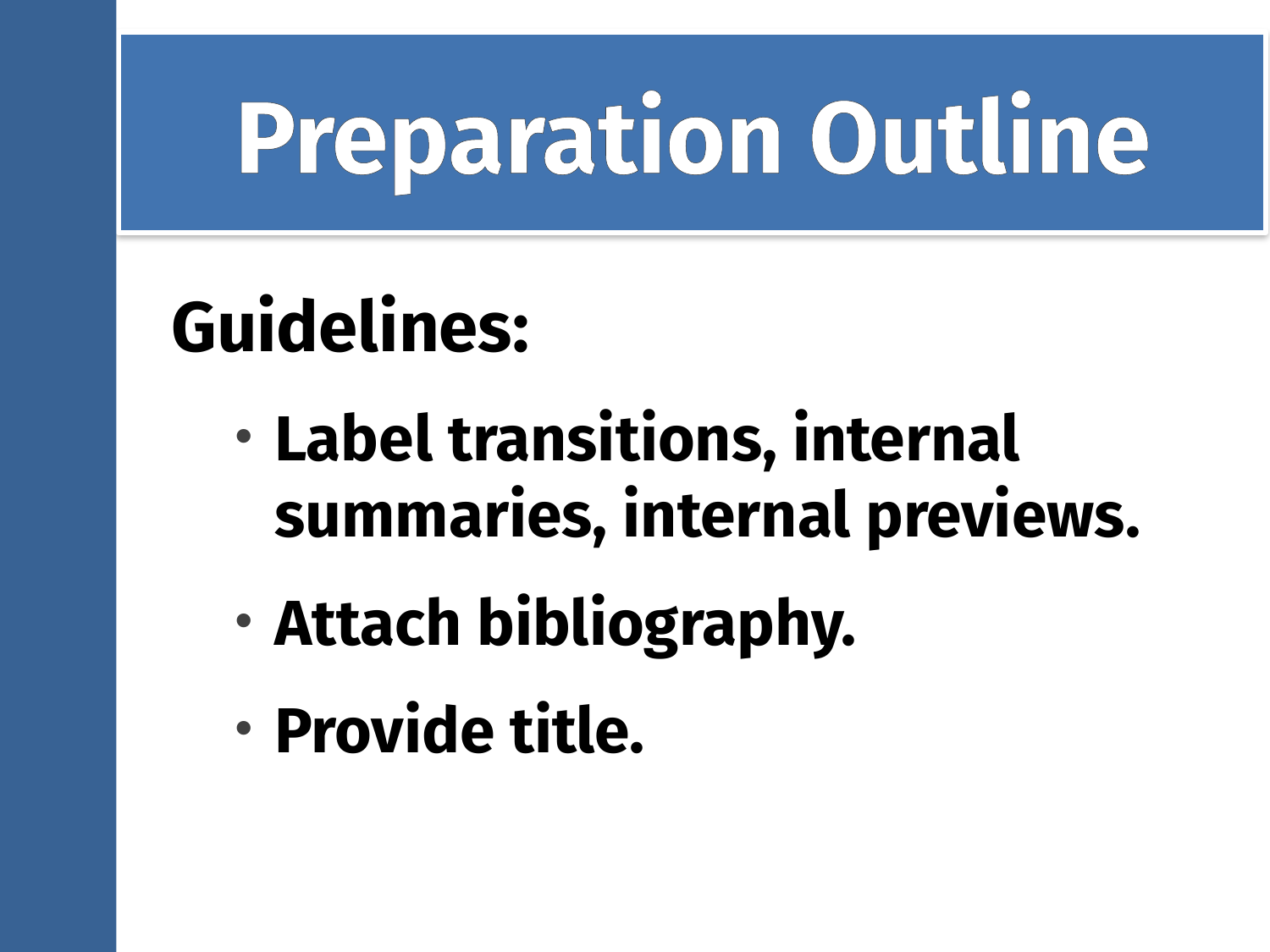

# Preparation Outline
Guidelines:
Label transitions, internal summaries, internal previews.
Attach bibliography.
Provide title.